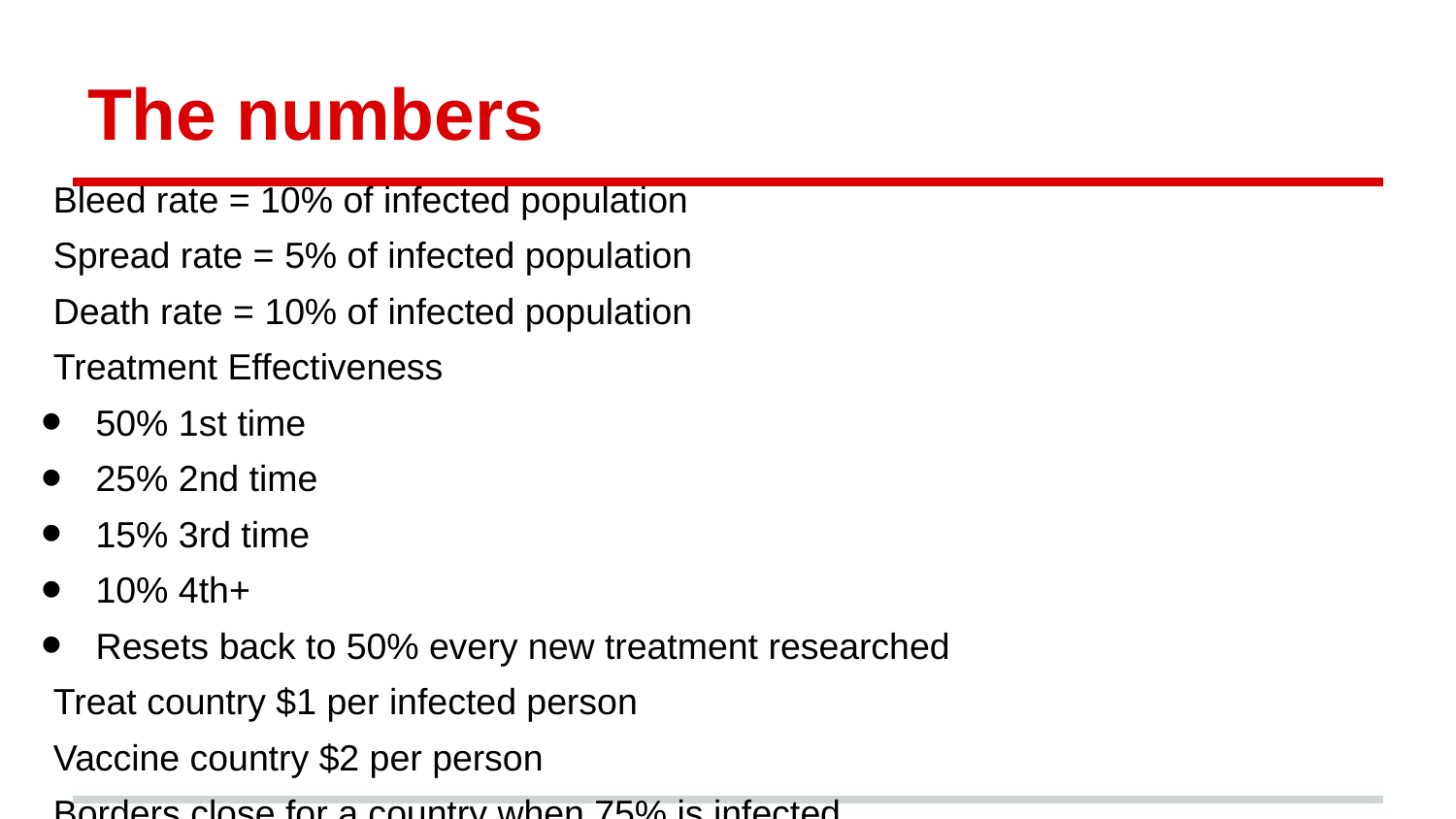

# The numbers
Bleed rate = 10% of infected population
Spread rate = 5% of infected population
Death rate = 10% of infected population
Treatment Effectiveness
50% 1st time
25% 2nd time
15% 3rd time
10% 4th+
Resets back to 50% every new treatment researched
Treat country $1 per infected person
Vaccine country $2 per person
Borders close for a country when 75% is infected